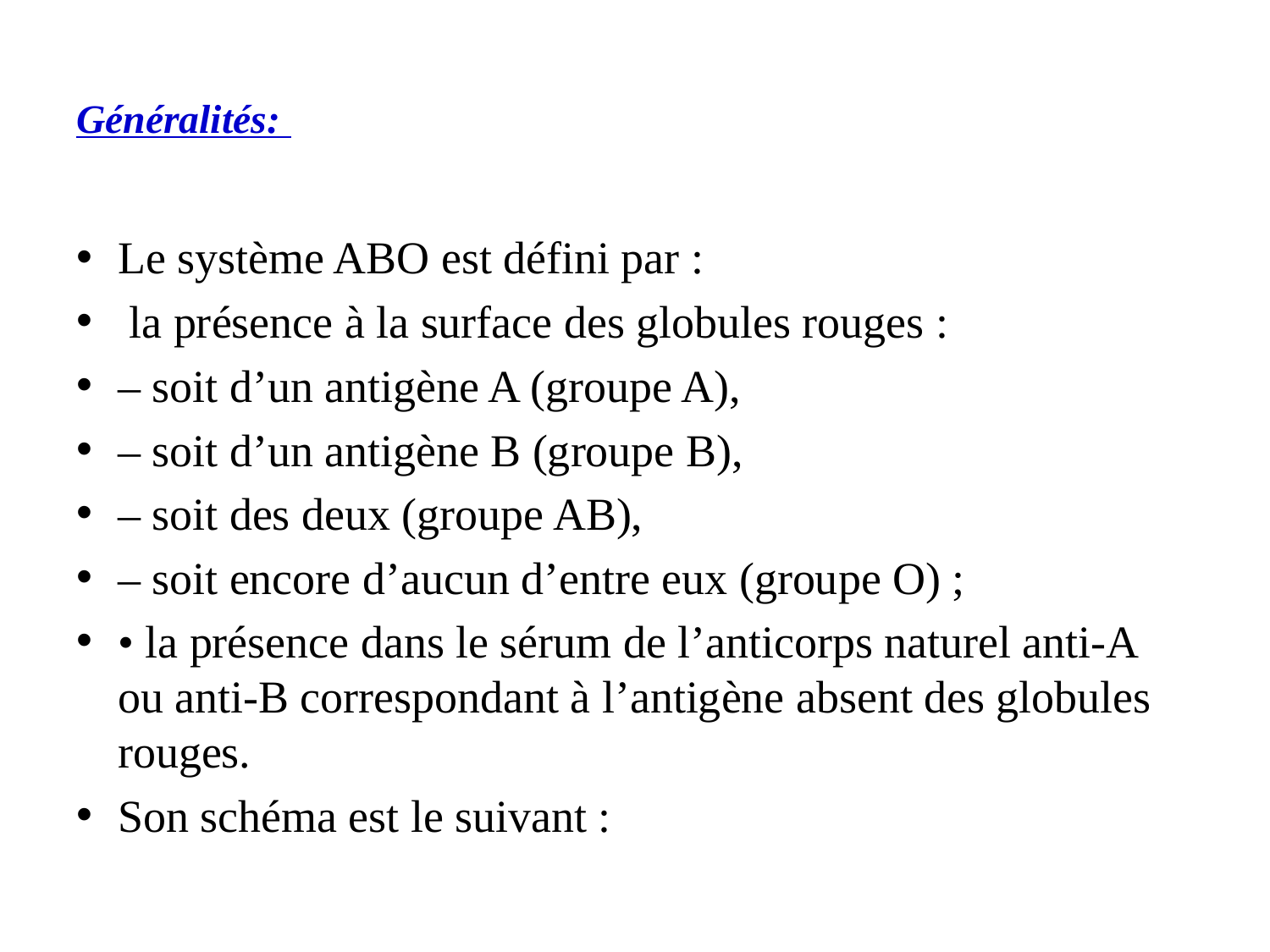

# Généralités:
Le système ABO est défini par :
 la présence à la surface des globules rouges :
– soit d’un antigène A (groupe A),
– soit d’un antigène B (groupe B),
– soit des deux (groupe AB),
– soit encore d’aucun d’entre eux (groupe O) ;
• la présence dans le sérum de l’anticorps naturel anti-A ou anti-B correspondant à l’antigène absent des globules rouges.
Son schéma est le suivant :